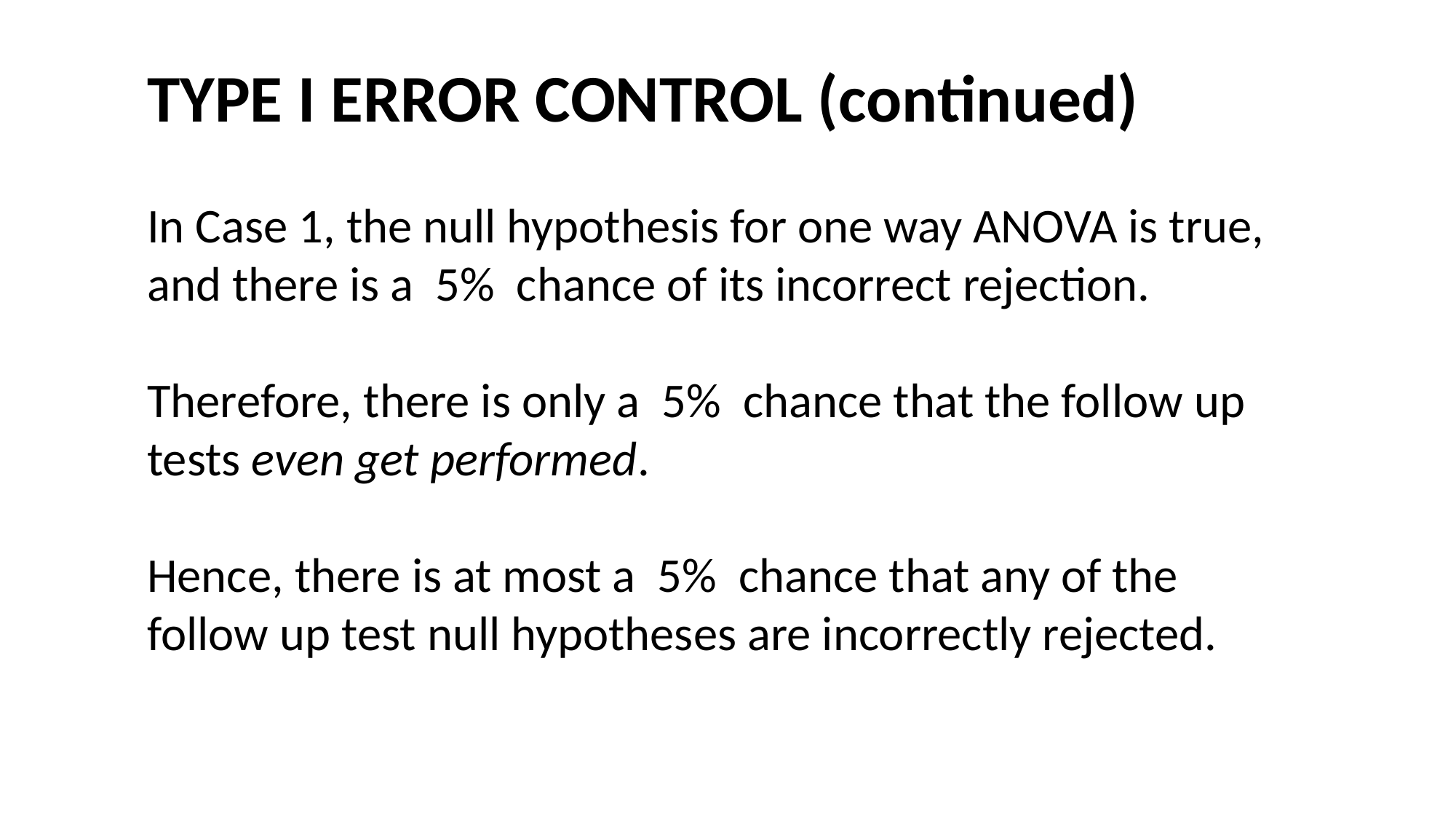

#
TYPE I ERROR CONTROL (continued)

In Case 1, the null hypothesis for one way ANOVA is true, and there is a  5%  chance of its incorrect rejection.

Therefore, there is only a  5%  chance that the follow up tests even get performed.

Hence, there is at most a  5%  chance that any of the follow up test null hypotheses are incorrectly rejected.